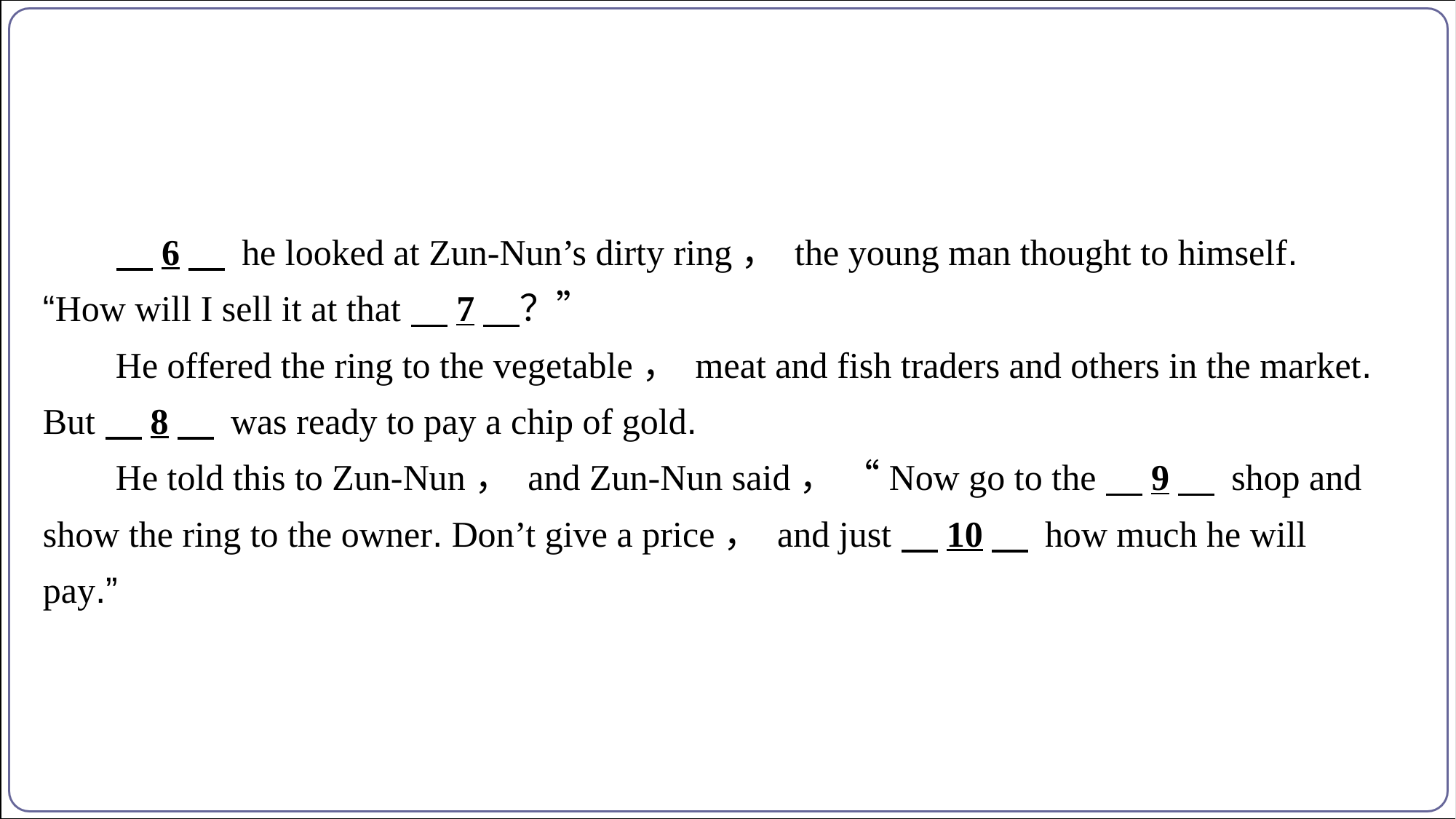

6　 he looked at Zun-Nun’s dirty ring， the young man thought to himself.
“How will I sell it at that  　7　？”
He offered the ring to the vegetable， meat and fish traders and others in the market.
But  　8　 was ready to pay a chip of gold.
He told this to Zun-Nun， and Zun-Nun said， “Now go to the  　9　 shop and
show the ring to the owner. Don’t give a price， and just  　10　 how much he will
pay.”